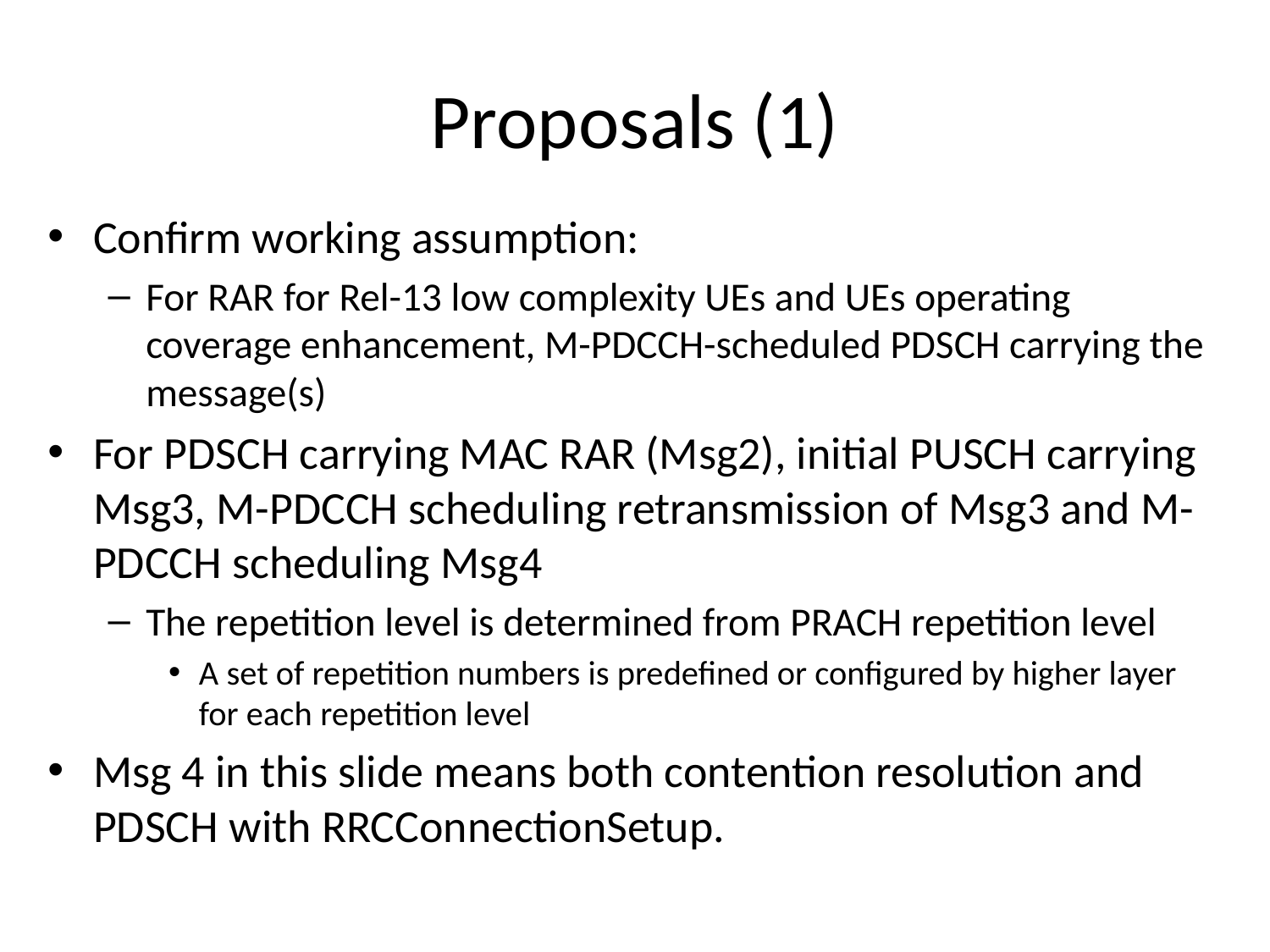

# Proposals (1)
Confirm working assumption:
For RAR for Rel-13 low complexity UEs and UEs operating coverage enhancement, M-PDCCH-scheduled PDSCH carrying the message(s)
For PDSCH carrying MAC RAR (Msg2), initial PUSCH carrying Msg3, M-PDCCH scheduling retransmission of Msg3 and M-PDCCH scheduling Msg4
The repetition level is determined from PRACH repetition level
A set of repetition numbers is predefined or configured by higher layer for each repetition level
Msg 4 in this slide means both contention resolution and PDSCH with RRCConnectionSetup.